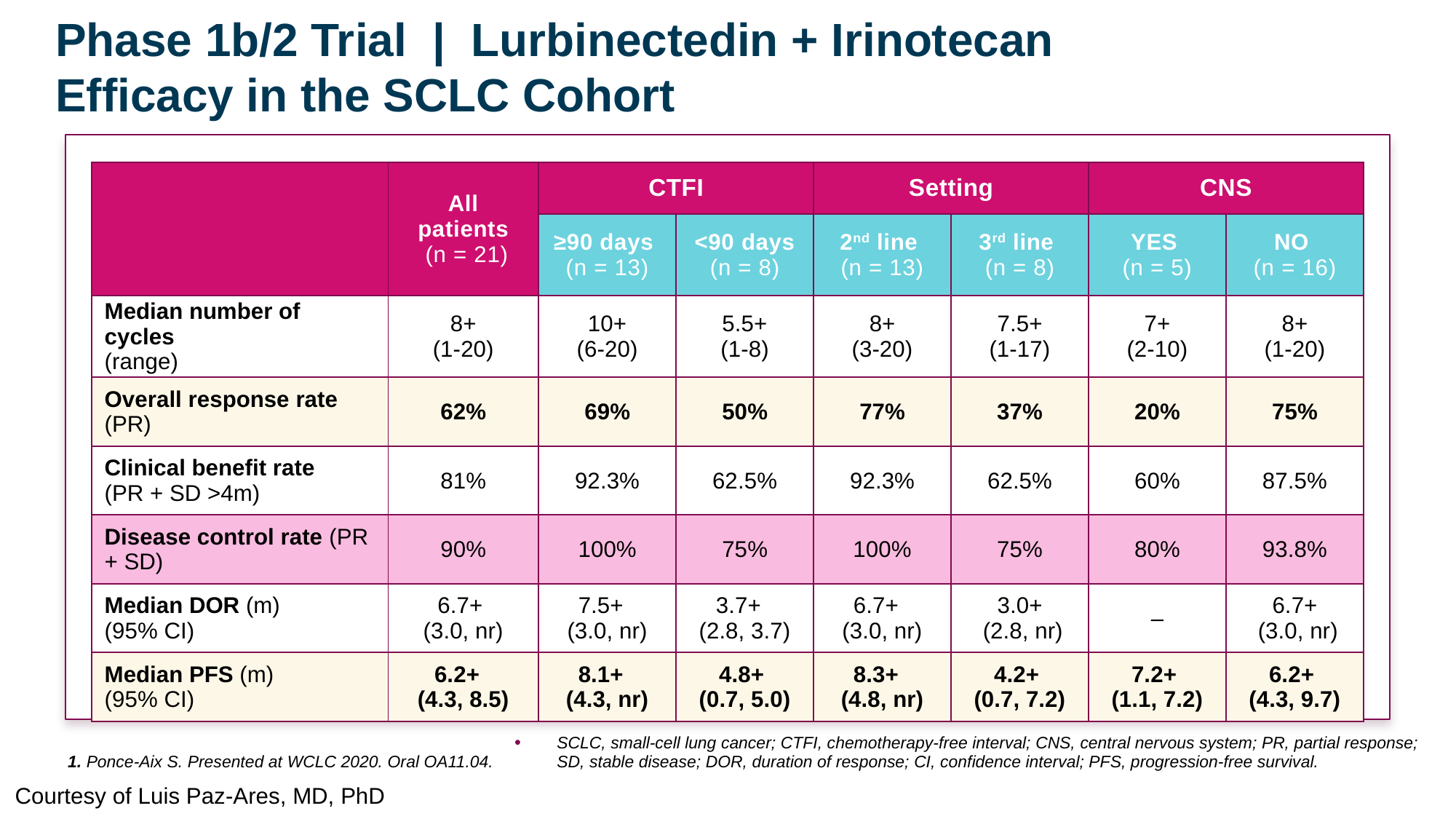

# Phase 1b/2 Trial  |  Lurbinectedin + Irinotecan Efficacy in the SCLC Cohort

|  | All patients (n = 21) | CTFI |  | Setting |  | CNS |  |
| --- | --- | --- | --- | --- | --- | --- | --- |
|  |  | ≥90 days (n = 13) | <90 days (n = 8) | 2nd line (n = 13) | 3rd line (n = 8) | YES (n = 5) | NO (n = 16) |
| Median number of cycles (range) | 8+ (1-20) | 10+ (6-20) | 5.5+ (1-8) | 8+ (3-20) | 7.5+ (1-17) | 7+ (2-10) | 8+ (1-20) |
| Overall response rate (PR) | 62% | 69% | 50% | 77% | 37% | 20% | 75% |
| Clinical benefit rate (PR + SD >4m) | 81% | 92.3% | 62.5% | 92.3% | 62.5% | 60% | 87.5% |
| Disease control rate (PR + SD) | 90% | 100% | 75% | 100% | 75% | 80% | 93.8% |
| Median DOR (m) (95% CI) | 6.7+ (3.0, nr) | 7.5+ (3.0, nr) | 3.7+ (2.8, 3.7) | 6.7+ (3.0, nr) | 3.0+ (2.8, nr) | – | 6.7+ (3.0, nr) |
| Median PFS (m) (95% CI) | 6.2+ (4.3, 8.5) | 8.1+ (4.3, nr) | 4.8+ (0.7, 5.0) | 8.3+ (4.8, nr) | 4.2+ (0.7, 7.2) | 7.2+ (1.1, 7.2) | 6.2+ (4.3, 9.7) |
SCLC, small-cell lung cancer; CTFI, chemotherapy-free interval; CNS, central nervous system; PR, partial response;
SD, stable disease; DOR, duration of response; CI, confidence interval; PFS, progression-free survival.
1. Ponce-Aix S. Presented at WCLC 2020. Oral OA11.04.
Courtesy of Luis Paz-Ares, MD, PhD